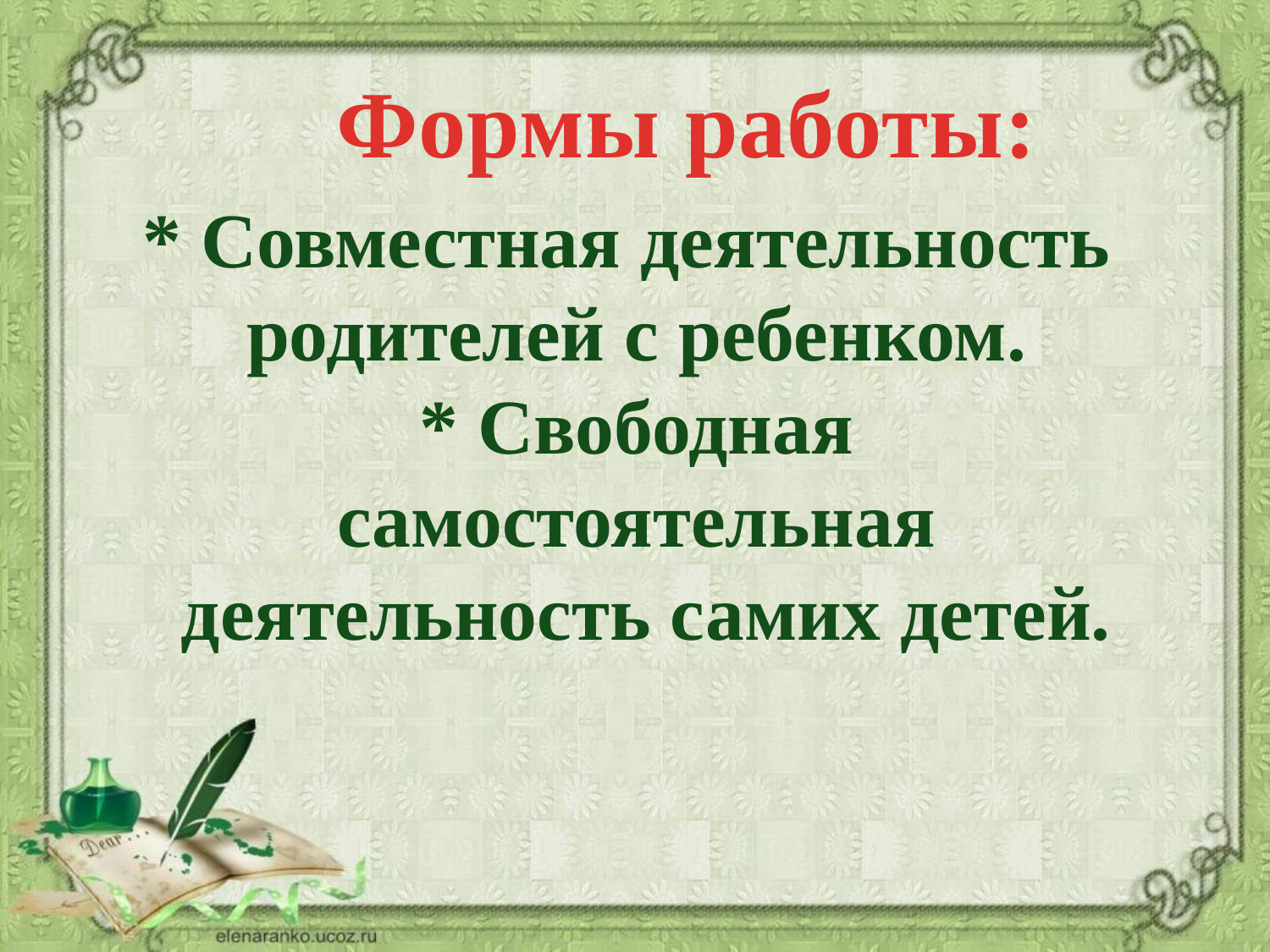

Формы работы:
* Совместная деятельность
родителей с ребенком.
* Свободная самостоятельная
 деятельность самих детей.